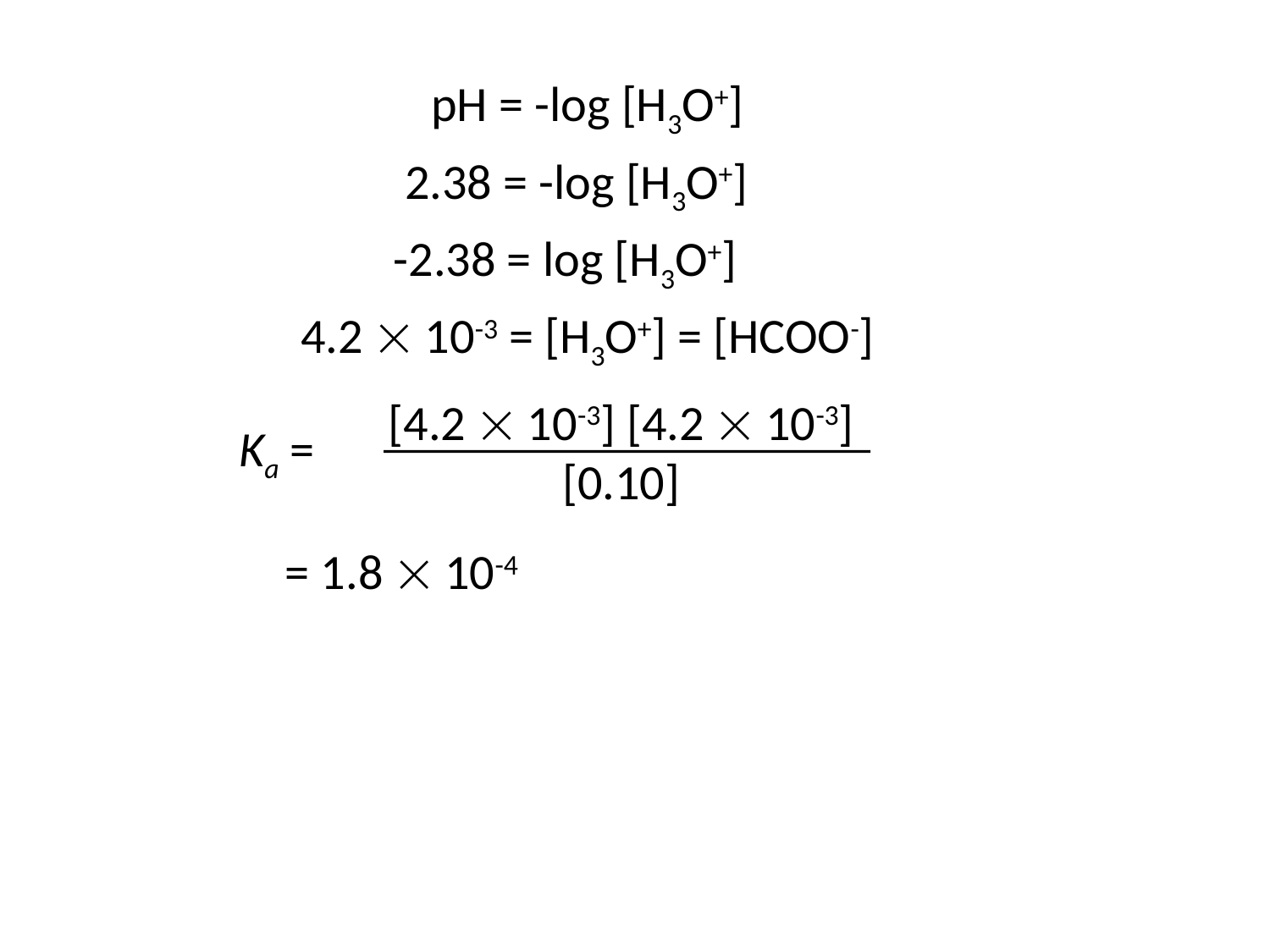

pH = -log [H3O+]
  2.38 = -log [H3O+]
-2.38 = log [H3O+]
    4.2 × 10-3 = [H3O+] = [HCOO-]

[4.2 × 10-3] [4.2 × 10-3]
[0.10]
Ka =

= 1.8 × 10-4